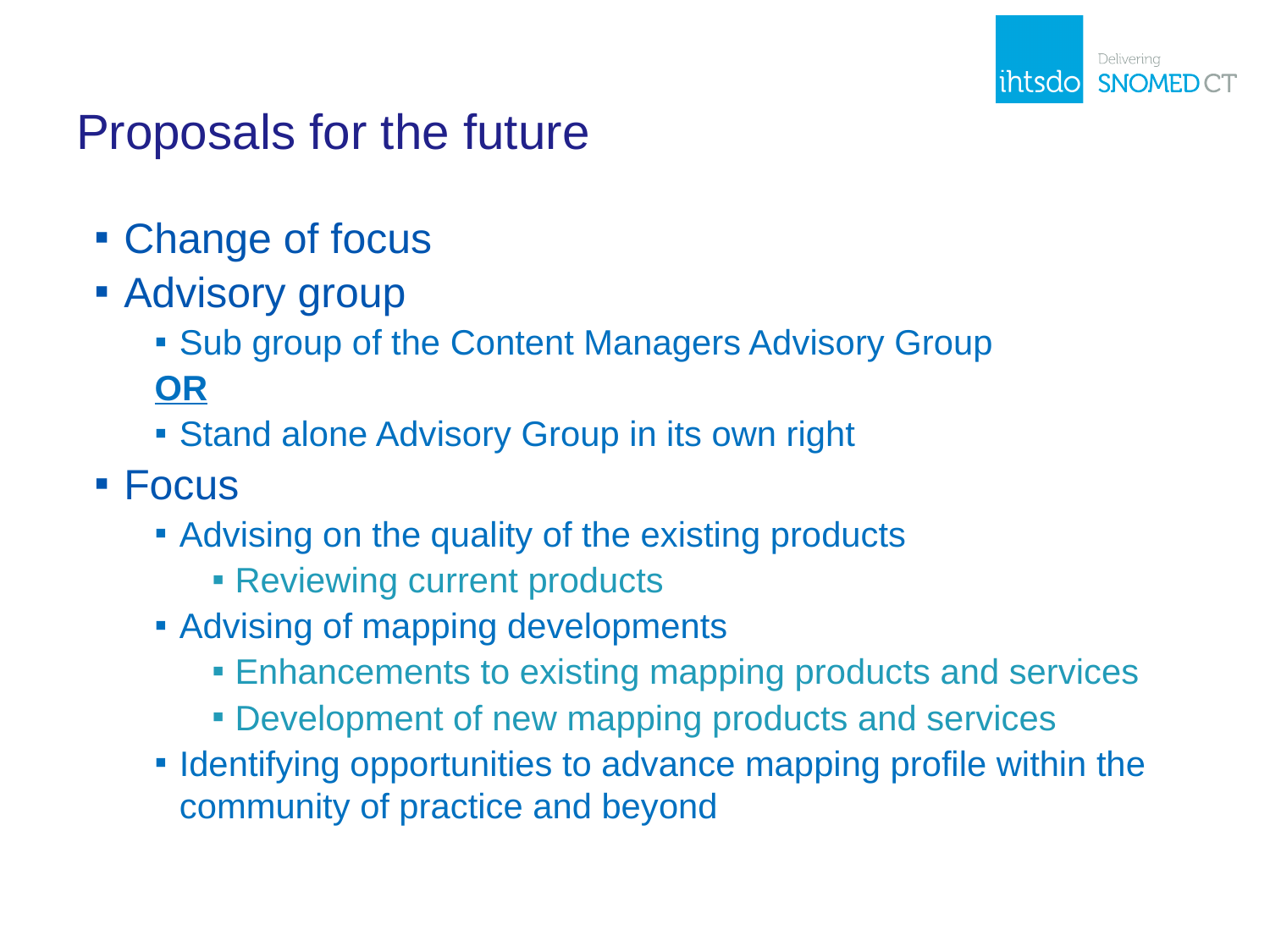

# Proposals for the future
Change of focus
Advisory group
Sub group of the Content Managers Advisory Group
OR
Stand alone Advisory Group in its own right
Focus
Advising on the quality of the existing products
Reviewing current products
Advising of mapping developments
Enhancements to existing mapping products and services
Development of new mapping products and services
Identifying opportunities to advance mapping profile within the community of practice and beyond